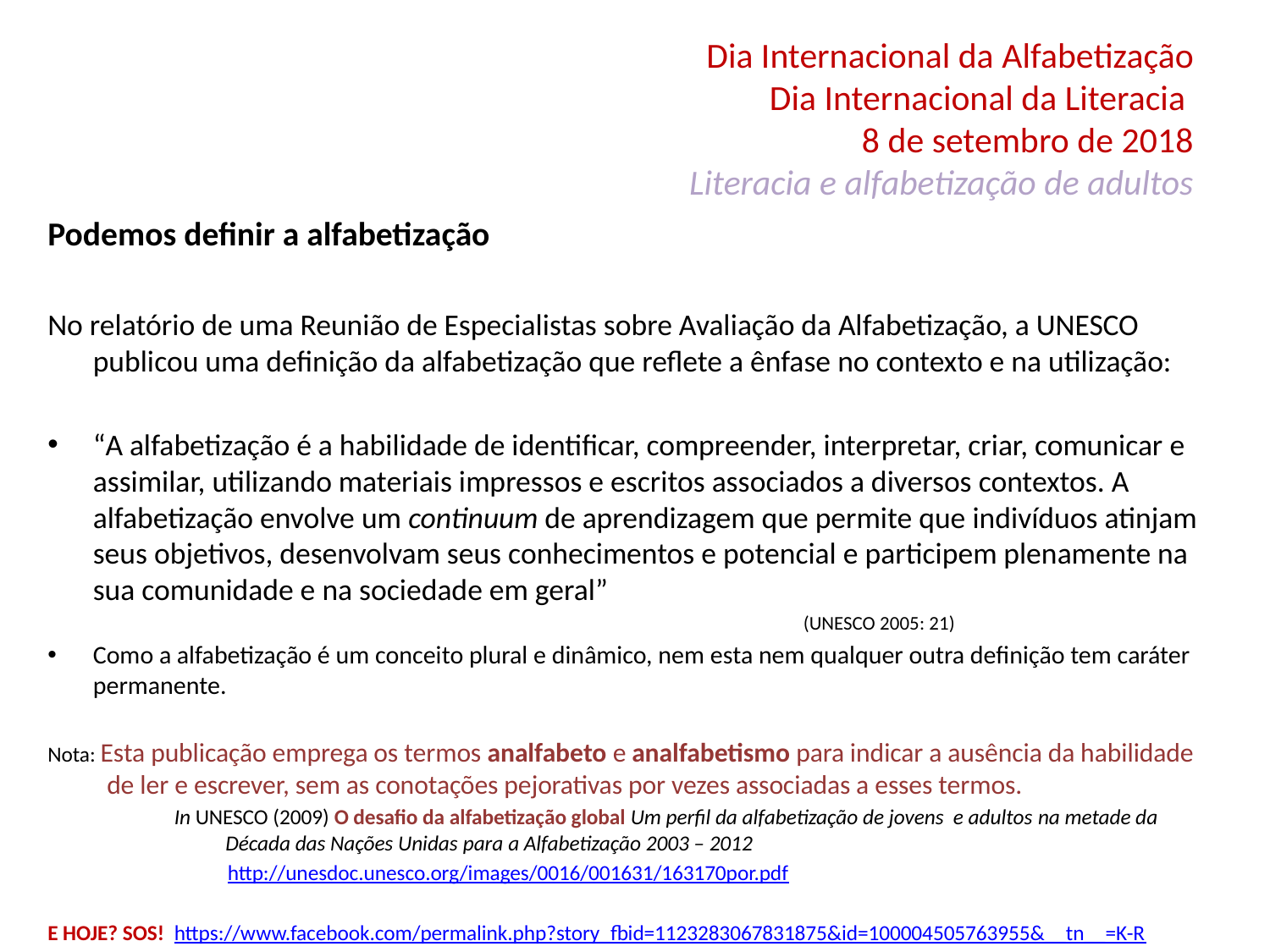

# Dia Internacional da Alfabetização Dia Internacional da Literacia 8 de setembro de 2018 Literacia e alfabetização de adultos
Podemos definir a alfabetização

No relatório de uma Reunião de Especialistas sobre Avaliação da Alfabetização, a UNESCO publicou uma definição da alfabetização que reflete a ênfase no contexto e na utilização:

“A alfabetização é a habilidade de identificar, compreender, interpretar, criar, comunicar e assimilar, utilizando materiais impressos e escritos associados a diversos contextos. A alfabetização envolve um continuum de aprendizagem que permite que indivíduos atinjam seus objetivos, desenvolvam seus conhecimentos e potencial e participem plenamente na sua comunidade e na sociedade em geral”
                                                                                                                                                                          (UNESCO 2005: 21)
Como a alfabetização é um conceito plural e dinâmico, nem esta nem qualquer outra definição tem caráter permanente.

Nota: Esta publicação emprega os termos analfabeto e analfabetismo para indicar a ausência da habilidade  de ler e escrever, sem as conotações pejorativas por vezes associadas a esses termos.
                          In UNESCO (2009) O desafio da alfabetização global Um perfil da alfabetização de jovens  e adultos na metade da Década das Nações Unidas para a Alfabetização 2003 – 2012
                                     http://unesdoc.unesco.org/images/0016/001631/163170por.pdf

E HOJE? SOS!  https://www.facebook.com/permalink.php?story_fbid=1123283067831875&id=100004505763955&__tn__=K-R